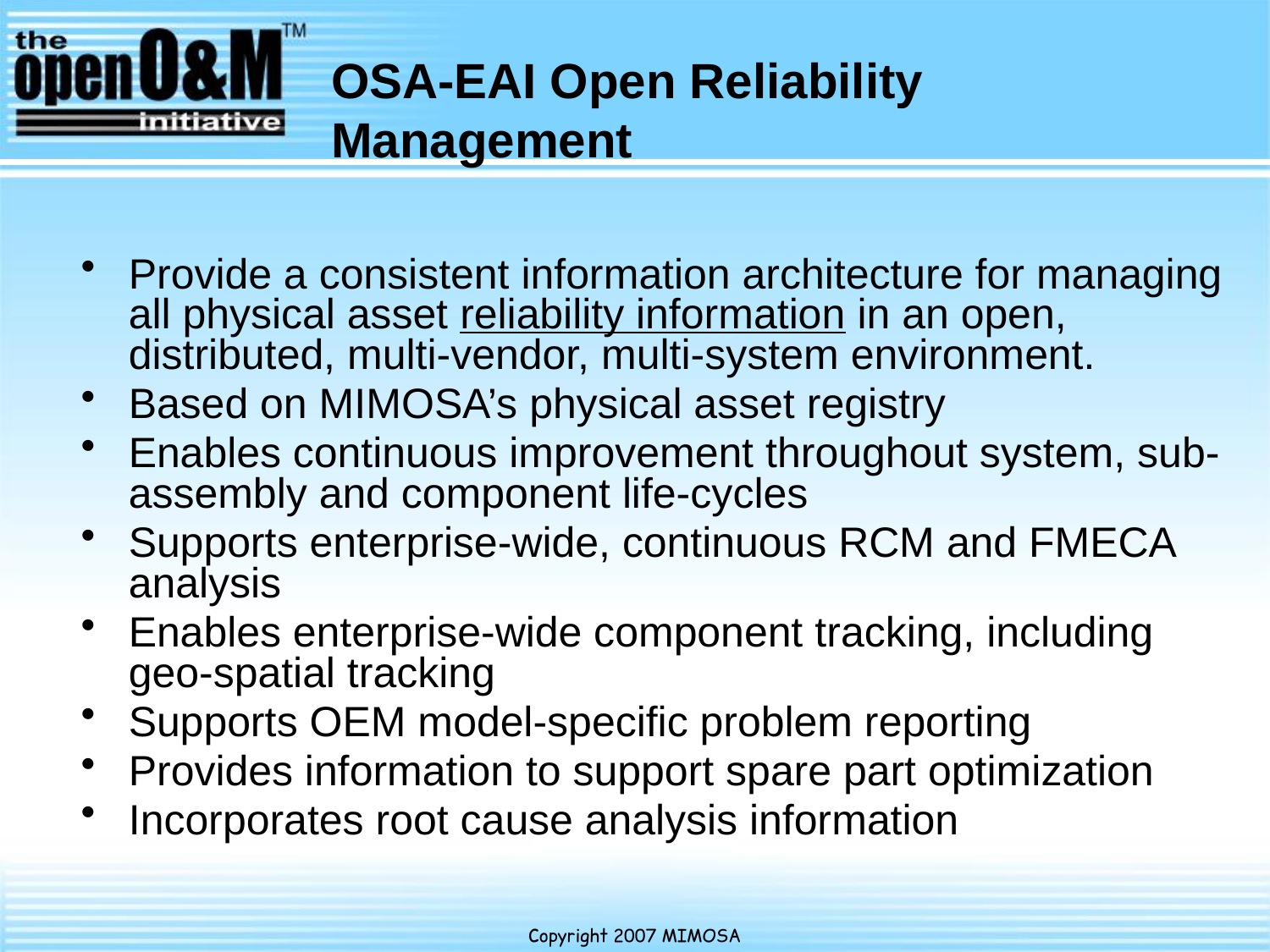

# OSA-EAI Open Reliability Management
Provide a consistent information architecture for managing all physical asset reliability information in an open, distributed, multi-vendor, multi-system environment.
Based on MIMOSA’s physical asset registry
Enables continuous improvement throughout system, sub-assembly and component life-cycles
Supports enterprise-wide, continuous RCM and FMECA analysis
Enables enterprise-wide component tracking, including geo-spatial tracking
Supports OEM model-specific problem reporting
Provides information to support spare part optimization
Incorporates root cause analysis information

Copyright 2007 MIMOSA